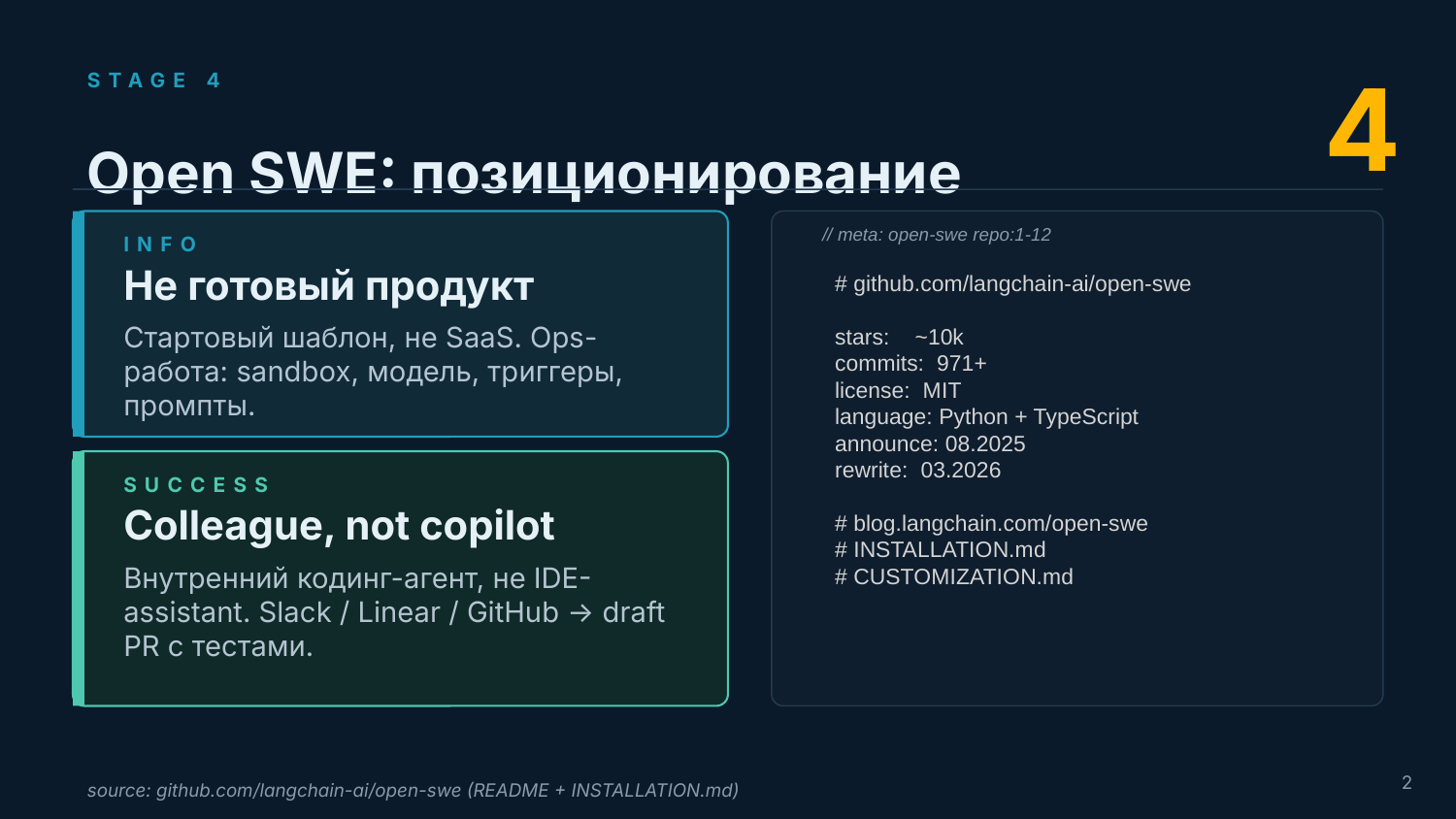

4
STAGE 4
Open SWE: позиционирование

// meta: open-swe repo:1-12
INFO
Не готовый продукт
  # github.com/langchain-ai/open-swe

  stars:    ~10k
  commits:  971+
  license:  MIT
  language: Python + TypeScript
  announce: 08.2025
  rewrite:  03.2026

  # blog.langchain.com/open-swe
  # INSTALLATION.md
  # CUSTOMIZATION.md

Стартовый шаблон, не SaaS. Ops-работа: sandbox, модель, триггеры, промпты.

SUCCESS
Colleague, not copilot
Внутренний кодинг-агент, не IDE-assistant. Slack / Linear / GitHub -> draft PR с тестами.
2
source: github.com/langchain-ai/open-swe (README + INSTALLATION.md)